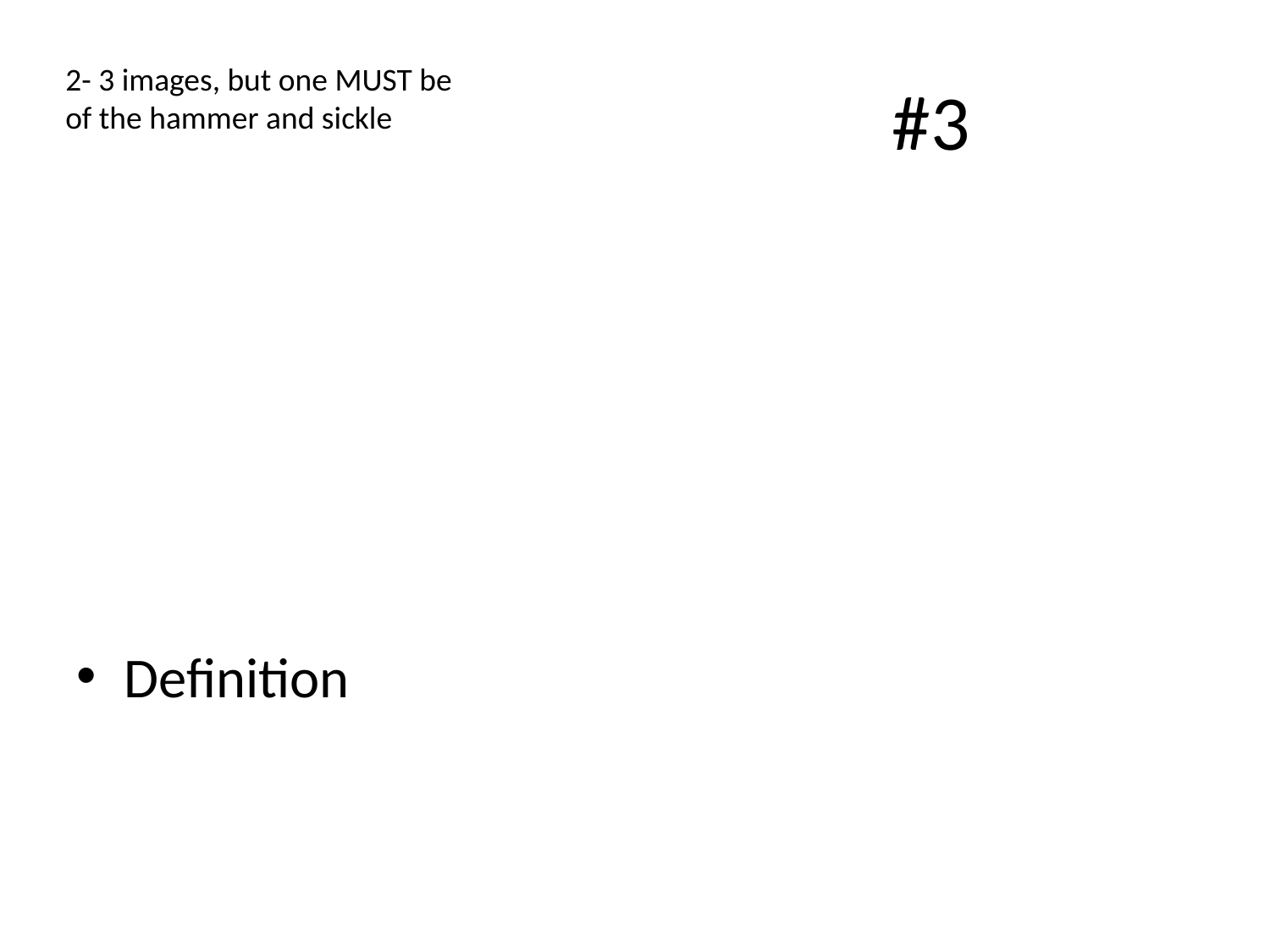

# #3
2- 3 images, but one MUST be of the hammer and sickle
Definition